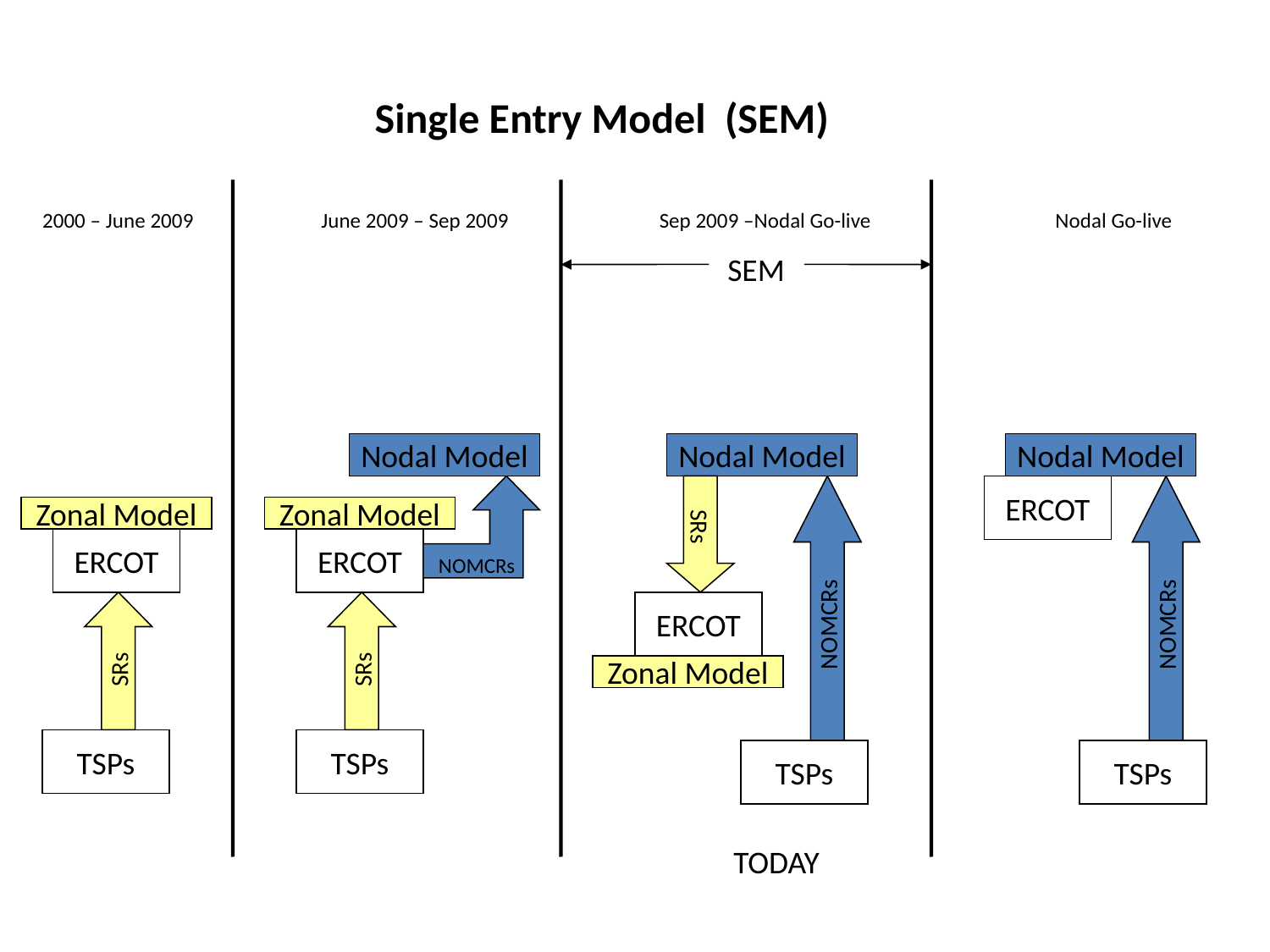

Single Entry Model  (SEM)

2000 – June 2009
June 2009 – Sep 2009
Sep 2009 –Nodal Go-live
Nodal Go-live
SEM

Nodal Model
Nodal Model
Nodal Model
 NOMCRs
SRs
NOMCRs
ERCOT
NOMCRs
Zonal Model
Zonal Model
ERCOT
ERCOT
SRs
SRs
ERCOT
Zonal Model
TSPs
TSPs
TSPs
TSPs
TODAY